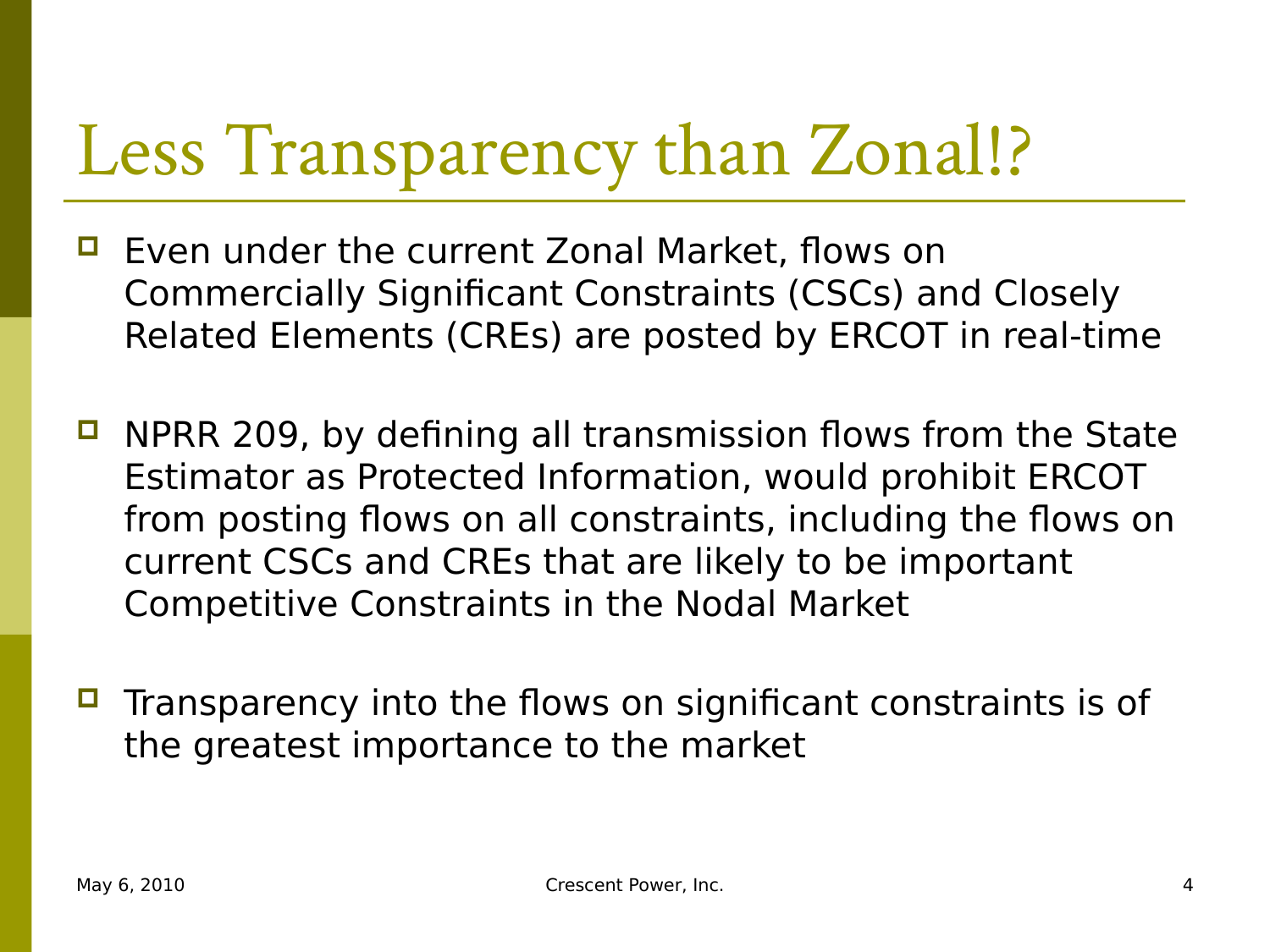

# Less Transparency than Zonal!?
Even under the current Zonal Market, flows on Commercially Significant Constraints (CSCs) and Closely Related Elements (CREs) are posted by ERCOT in real-time

NPRR 209, by defining all transmission flows from the State Estimator as Protected Information, would prohibit ERCOT from posting flows on all constraints, including the flows on current CSCs and CREs that are likely to be important Competitive Constraints in the Nodal Market

Transparency into the flows on significant constraints is of the greatest importance to the market
May 6, 2010
Crescent Power, Inc.
4